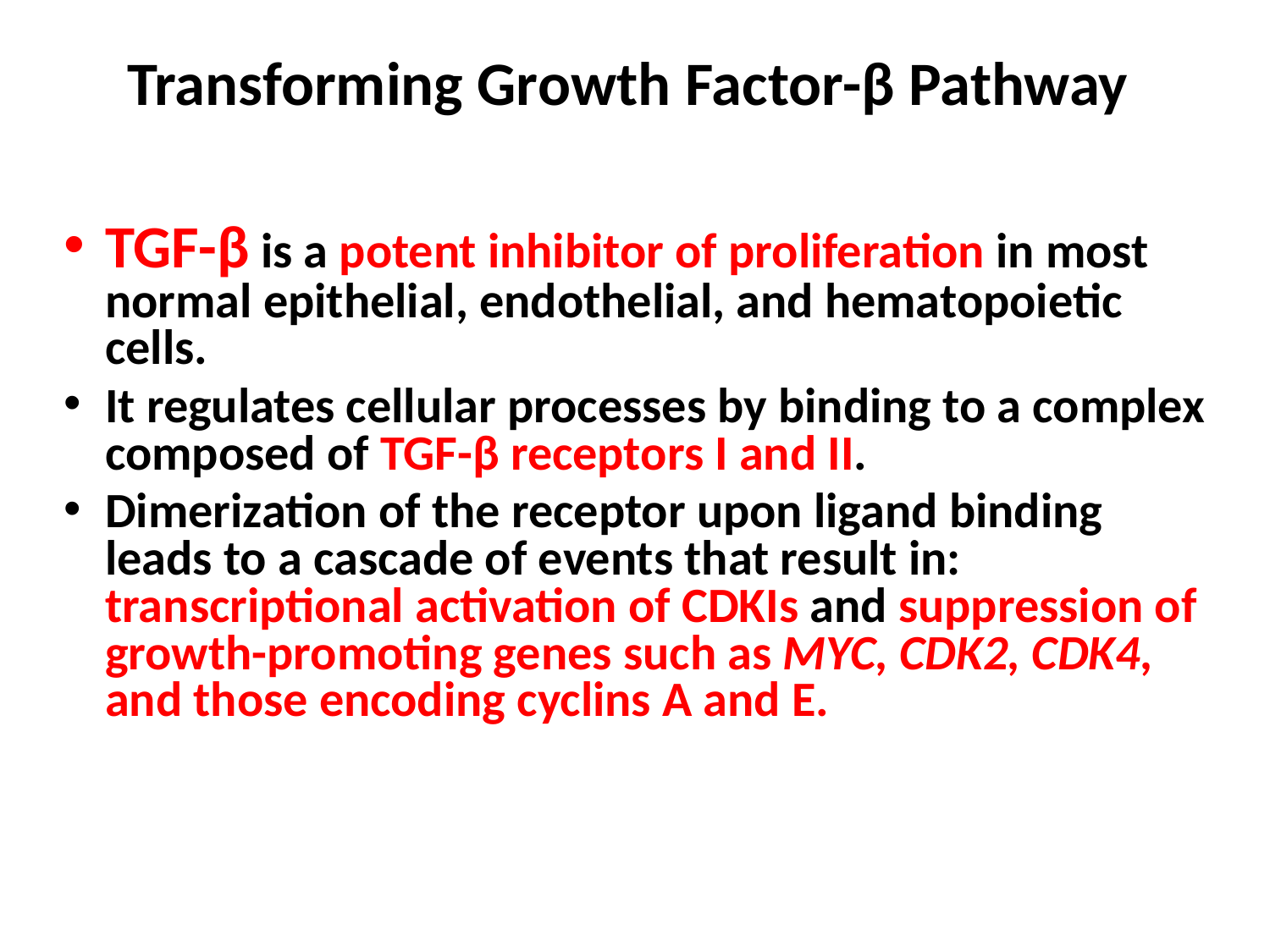

Transforming Growth Factor-β Pathway
TGF-β is a potent inhibitor of proliferation in most normal epithelial, endothelial, and hematopoietic cells.
It regulates cellular processes by binding to a complex composed of TGF-β receptors I and II.
Dimerization of the receptor upon ligand binding leads to a cascade of events that result in: transcriptional activation of CDKIs and suppression of growth-promoting genes such as MYC, CDK2, CDK4, and those encoding cyclins A and E.